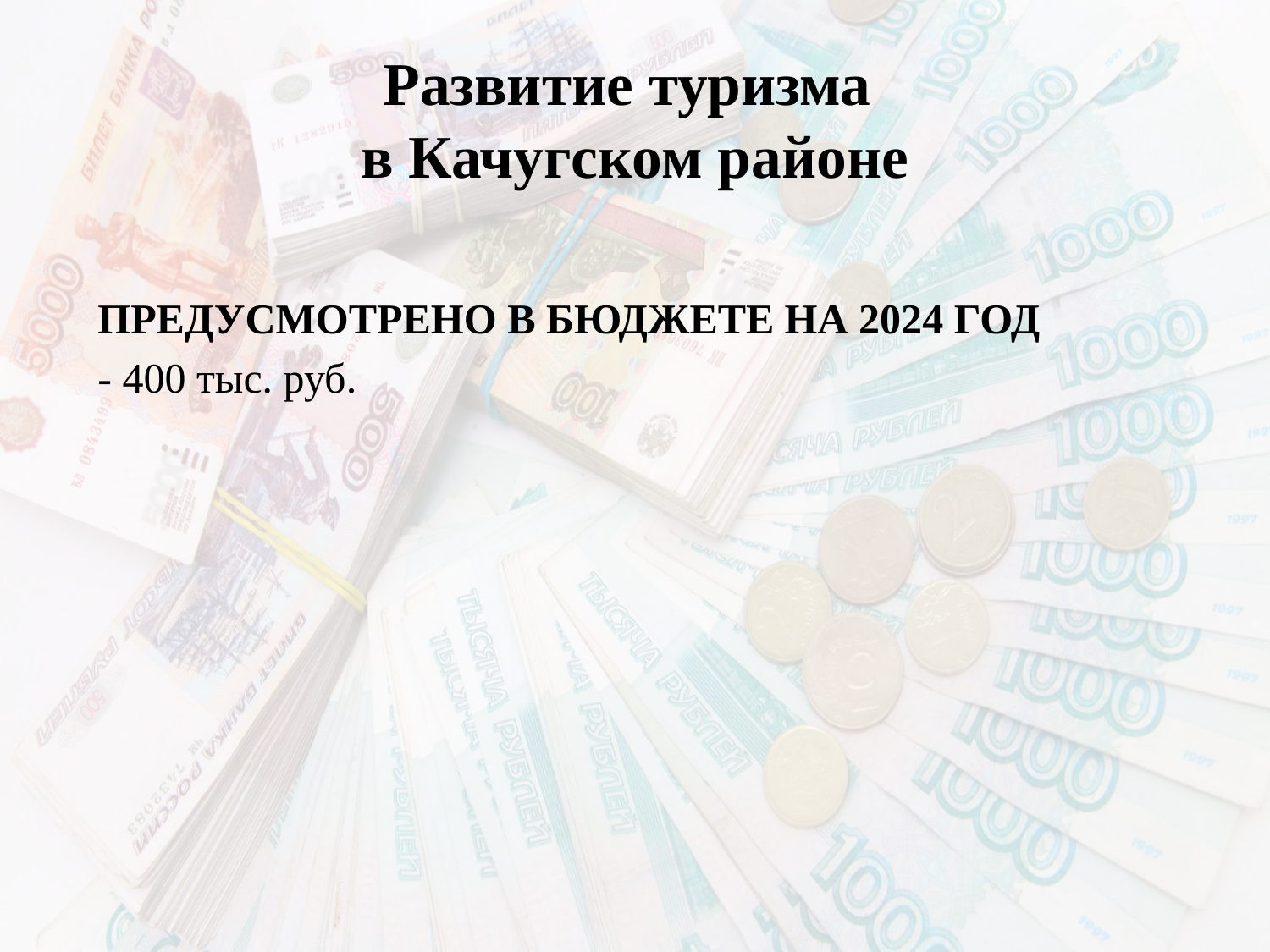

# Развитие туризма в Качугском районе

ПРЕДУСМОТРЕНО В БЮДЖЕТЕ НА 2024 ГОД
- 400 тыс. руб.